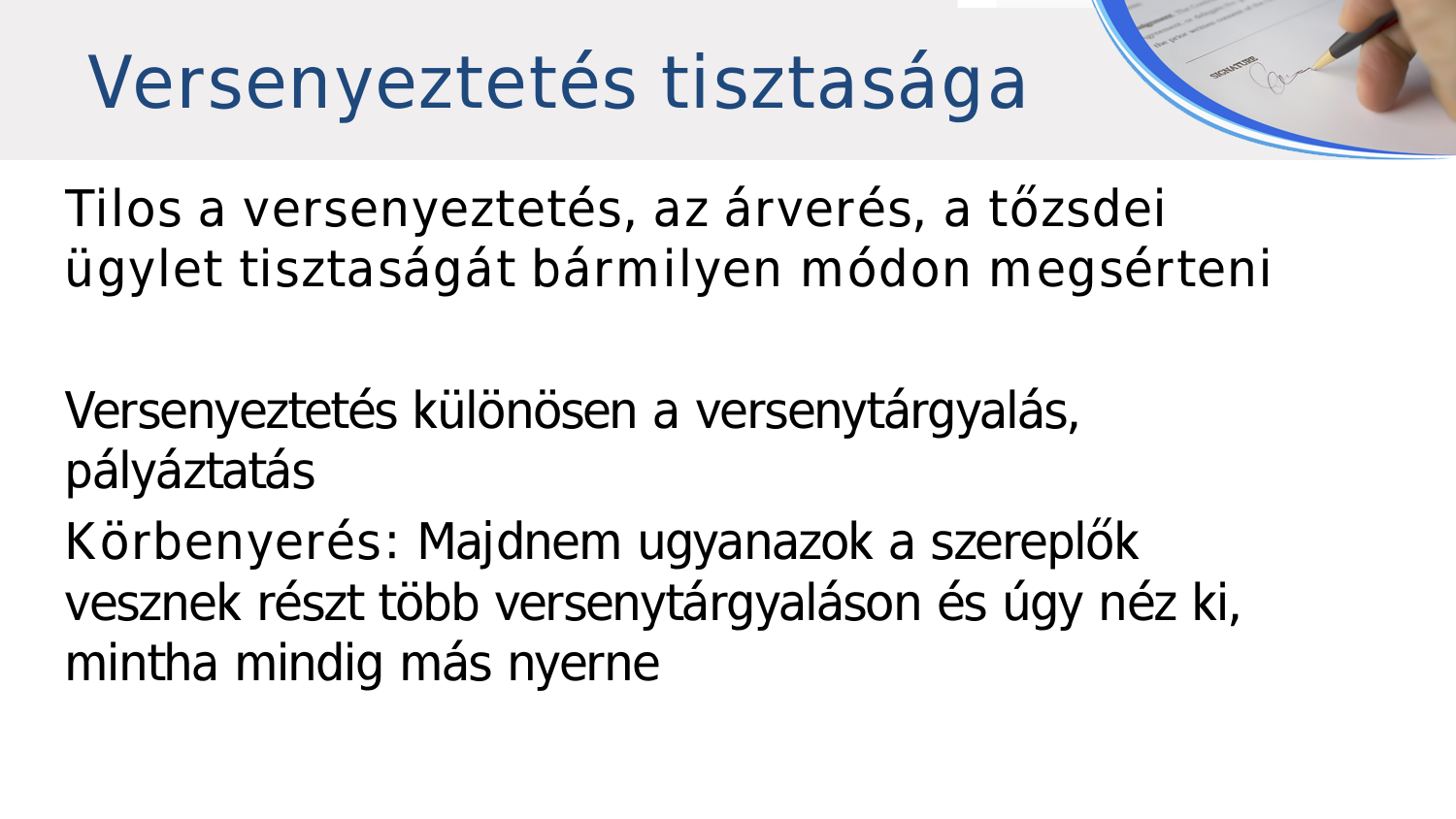

Versenyeztetés tisztasága
Tilos a versenyeztetés, az árverés, a tőzsdei ügylet tisztaságát bármilyen módon megsérteni

Versenyeztetés különösen a versenytárgyalás, pályáztatás
Körbenyerés: Majdnem ugyanazok a szereplők vesznek részt több versenytárgyaláson és úgy néz ki, mintha mindig más nyerne